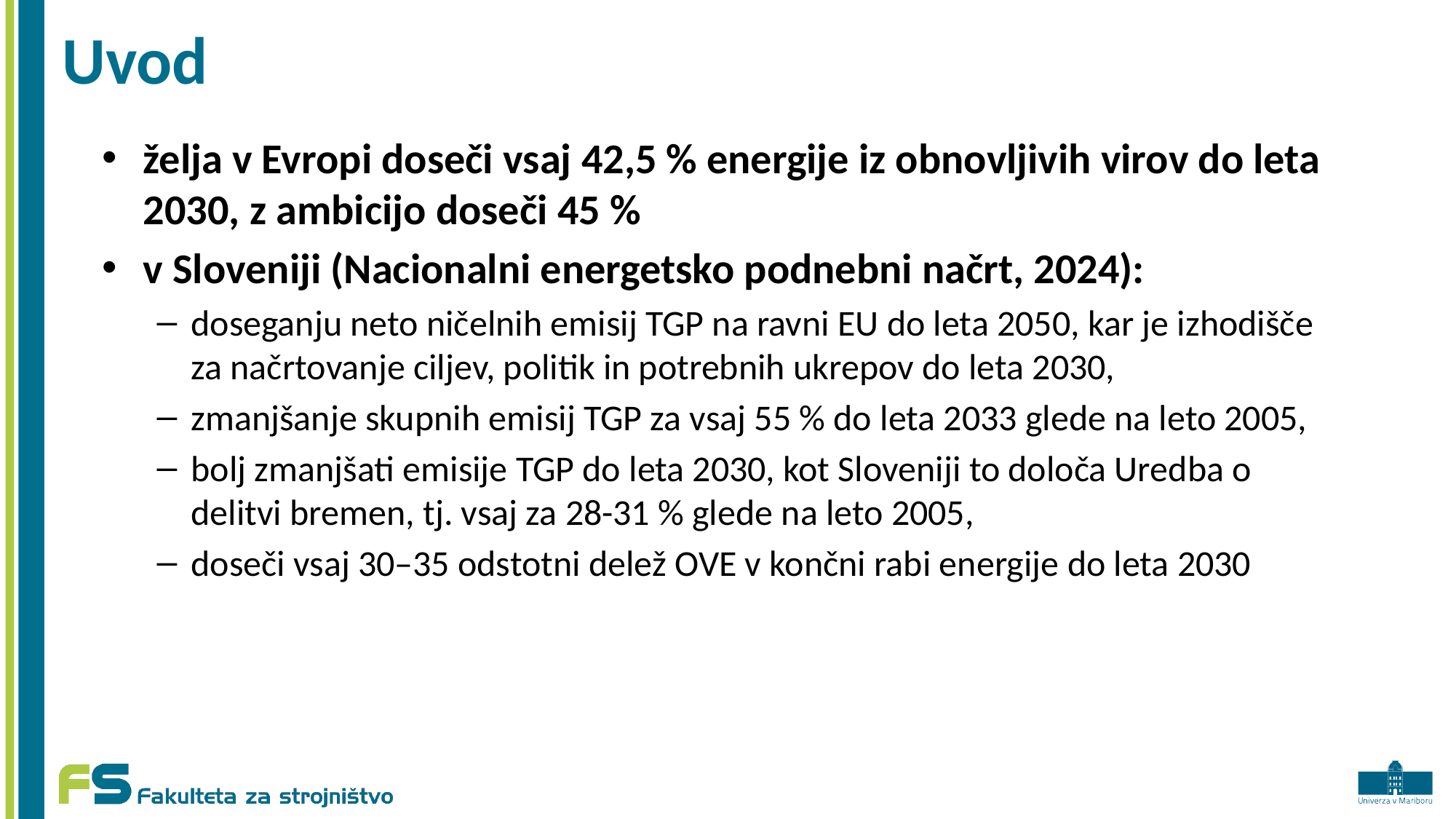

# Uvod
želja v Evropi doseči vsaj 42,5 % energije iz obnovljivih virov do leta 2030, z ambicijo doseči 45 %
v Sloveniji (Nacionalni energetsko podnebni načrt, 2024):
doseganju neto ničelnih emisij TGP na ravni EU do leta 2050, kar je izhodišče za načrtovanje ciljev, politik in potrebnih ukrepov do leta 2030,
zmanjšanje skupnih emisij TGP za vsaj 55 % do leta 2033 glede na leto 2005,
bolj zmanjšati emisije TGP do leta 2030, kot Sloveniji to določa Uredba o delitvi bremen, tj. vsaj za 28-31 % glede na leto 2005,
doseči vsaj 30–35 odstotni delež OVE v končni rabi energije do leta 2030